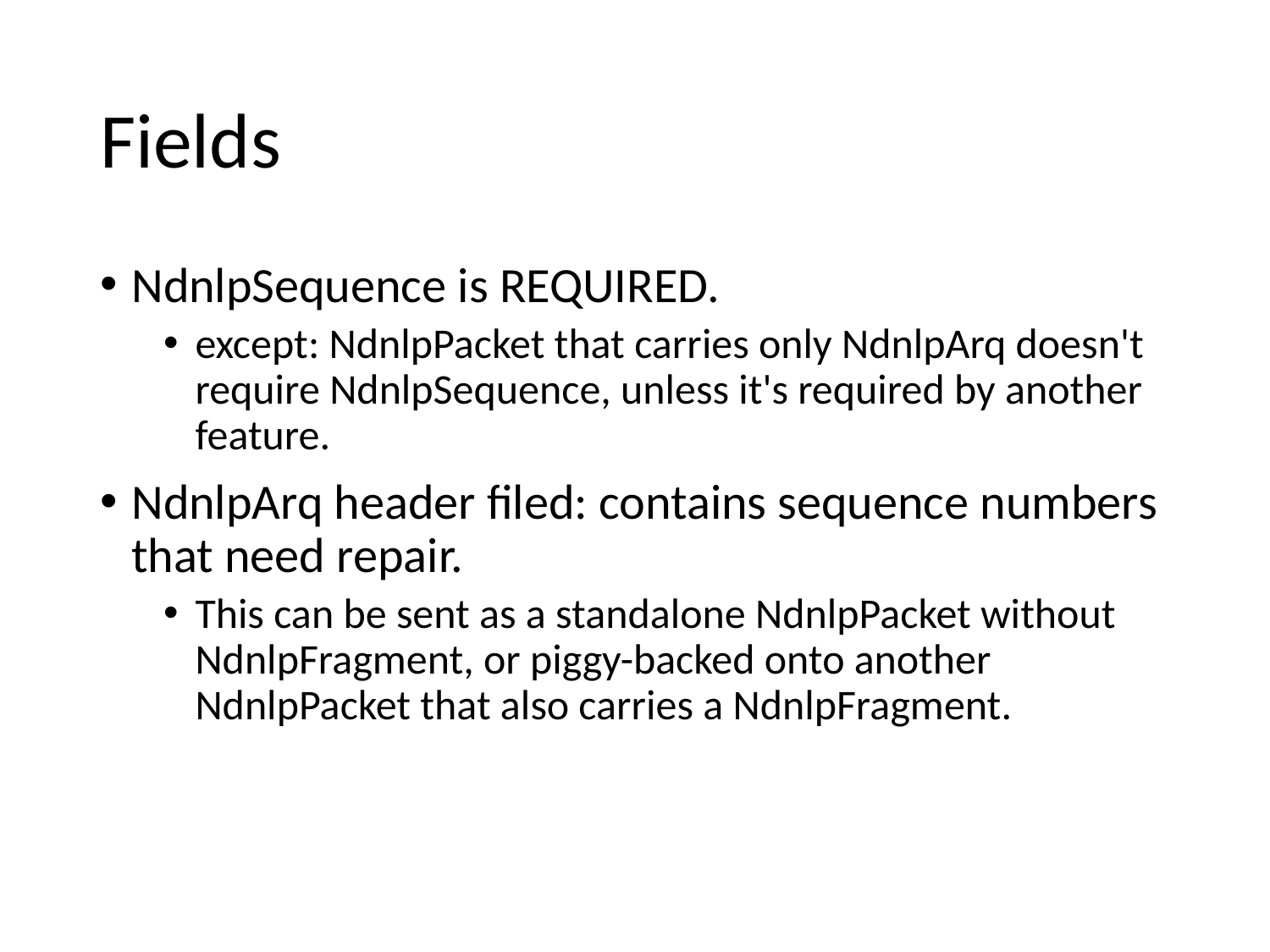

# Fields
NdnlpSequence is REQUIRED.
except: NdnlpPacket that carries only NdnlpArq doesn't require NdnlpSequence, unless it's required by another feature.
NdnlpArq header filed: contains sequence numbers that need repair.
This can be sent as a standalone NdnlpPacket without NdnlpFragment, or piggy-backed onto another NdnlpPacket that also carries a NdnlpFragment.